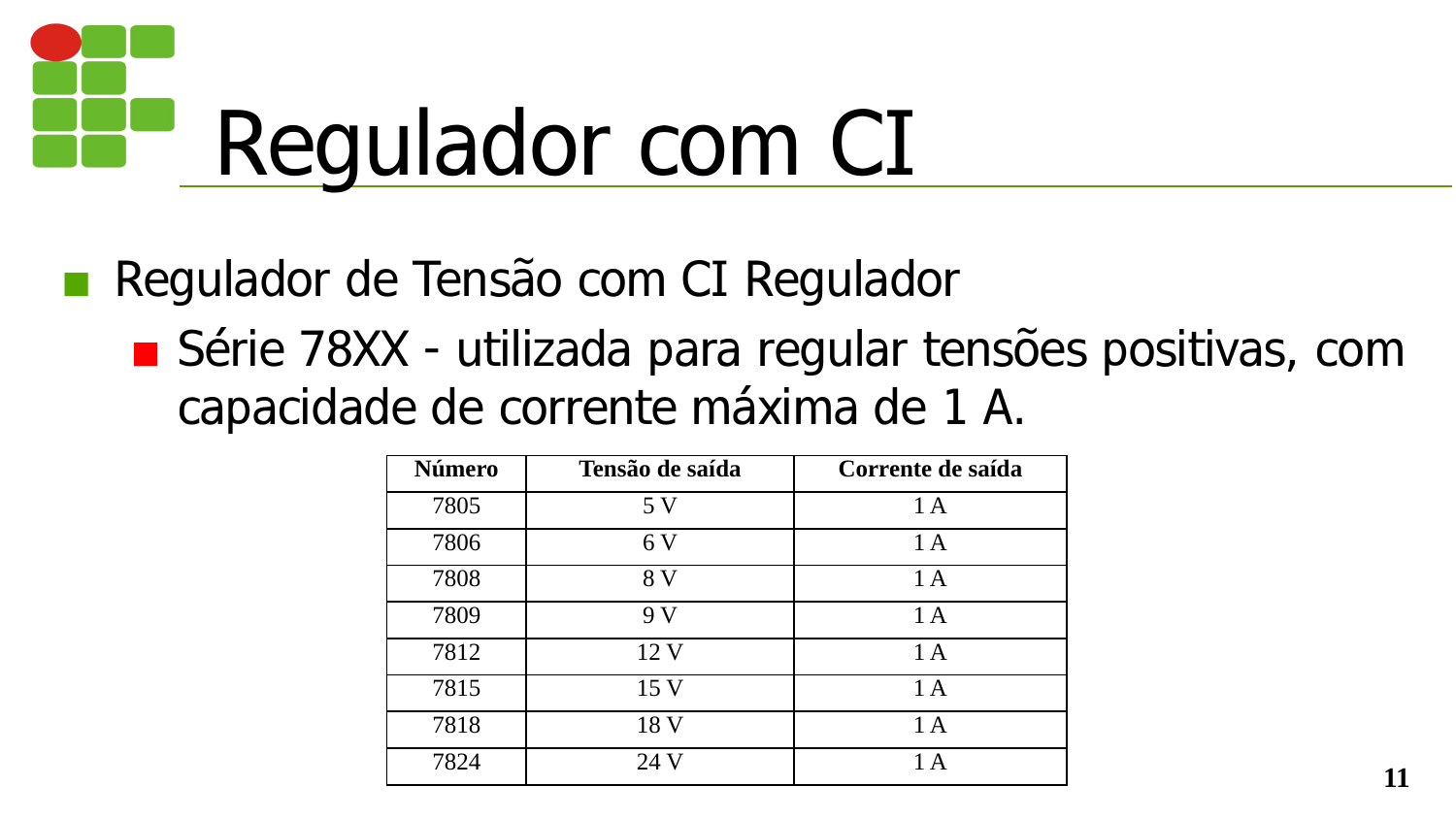

# Regulador com CI
Regulador de Tensão com CI Regulador
Série 78XX - utilizada para regular tensões positivas, com capacidade de corrente máxima de 1 A.
| Número | Tensão de saída | Corrente de saída |
| --- | --- | --- |
| 7805 | 5 V | 1 A |
| 7806 | 6 V | 1 A |
| 7808 | 8 V | 1 A |
| 7809 | 9 V | 1 A |
| 7812 | 12 V | 1 A |
| 7815 | 15 V | 1 A |
| 7818 | 18 V | 1 A |
| 7824 | 24 V | 1 A |
11